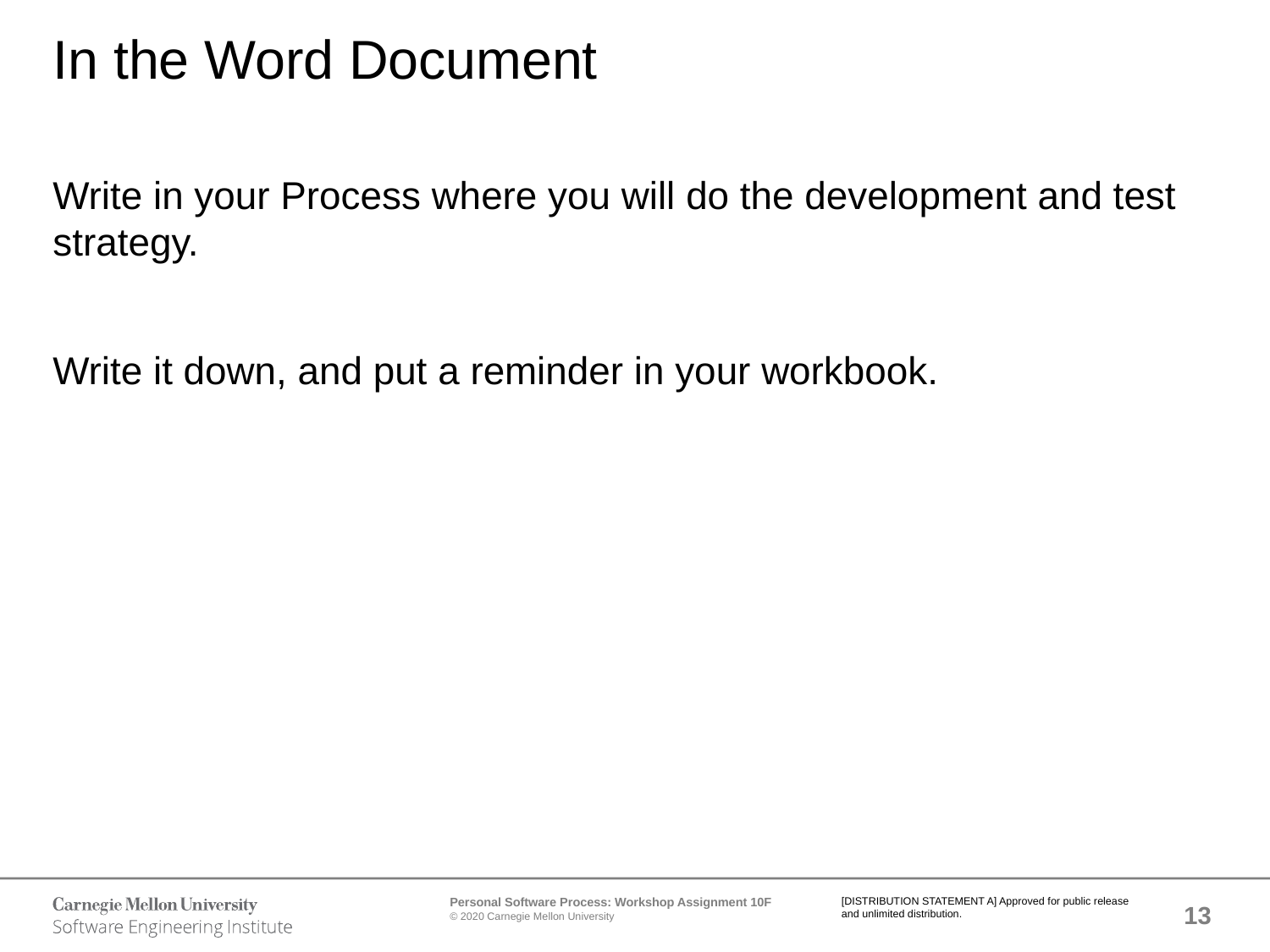

# In the Word Document
Write in your Process where you will do the development and test strategy.

Write it down, and put a reminder in your workbook.